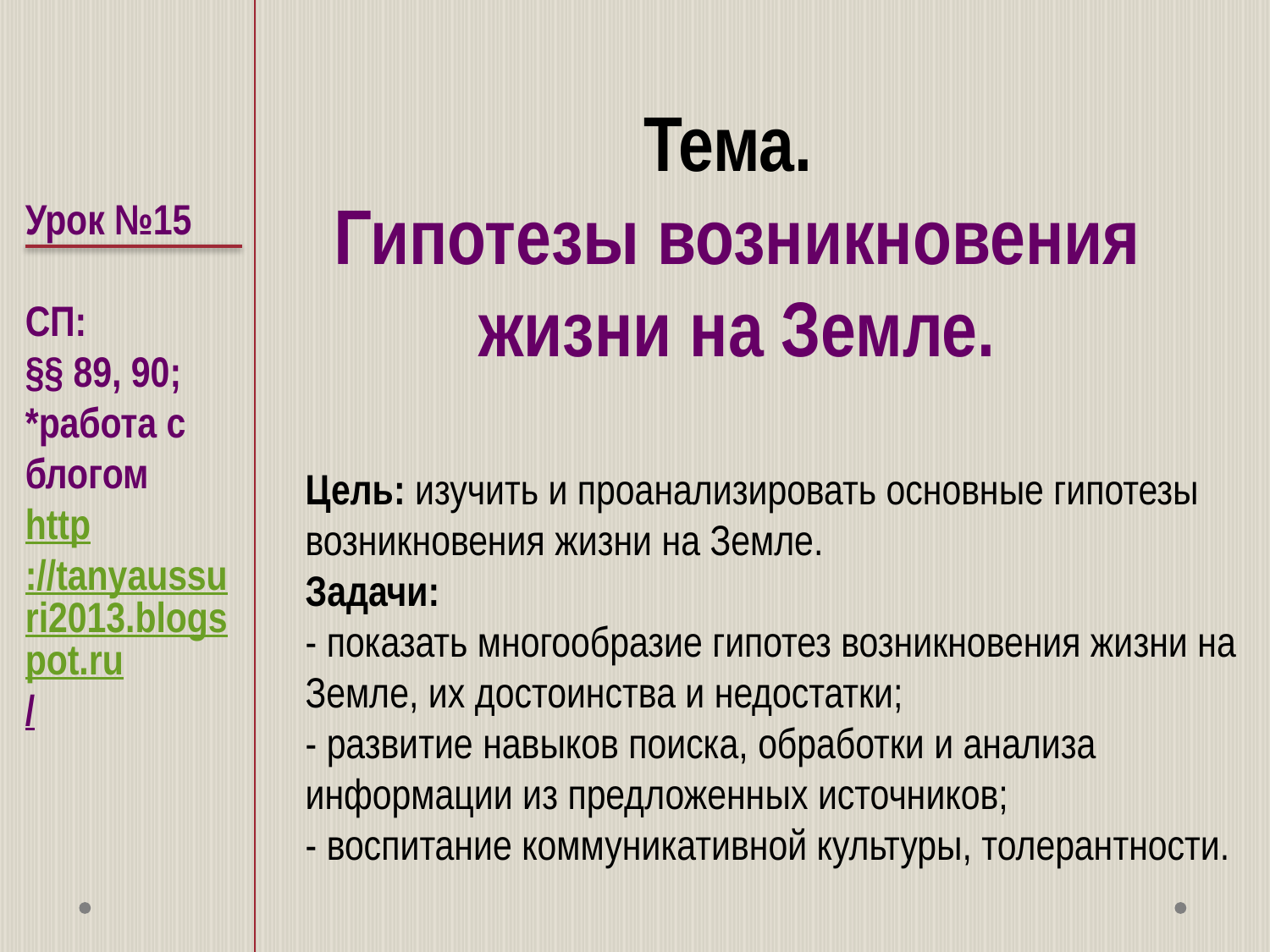

Тема.
Гипотезы возникновения жизни на Земле.
Урок №15

СП:
§§ 89, 90; *работа с блогом
http://tanyaussuri2013.blogspot.ru/
Цель: изучить и проанализировать основные гипотезы возникновения жизни на Земле.
Задачи:
- показать многообразие гипотез возникновения жизни на Земле, их достоинства и недостатки;
- развитие навыков поиска, обработки и анализа информации из предложенных источников;
- воспитание коммуникативной культуры, толерантности.